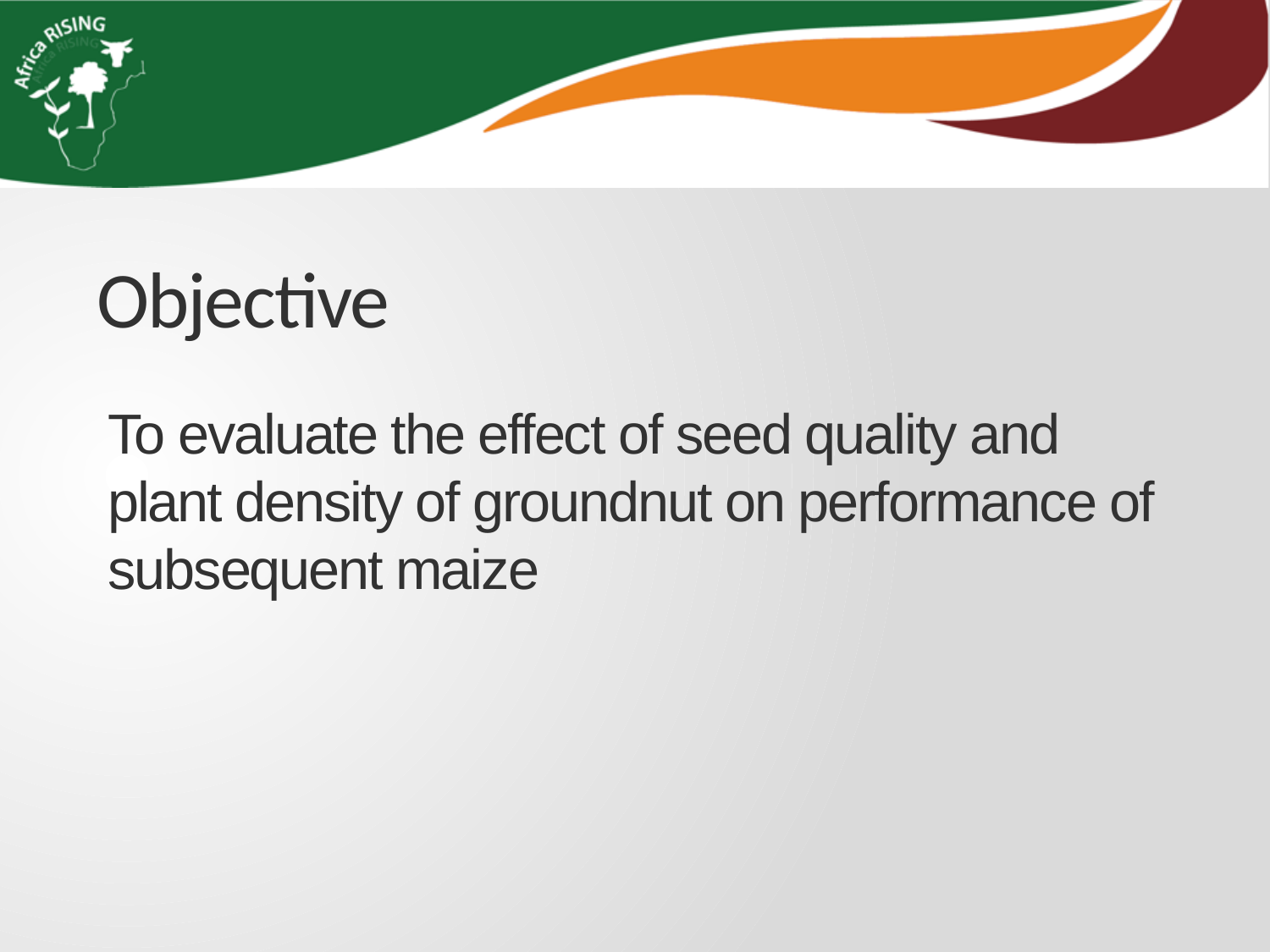

# Objective
To evaluate the effect of seed quality and plant density of groundnut on performance of subsequent maize